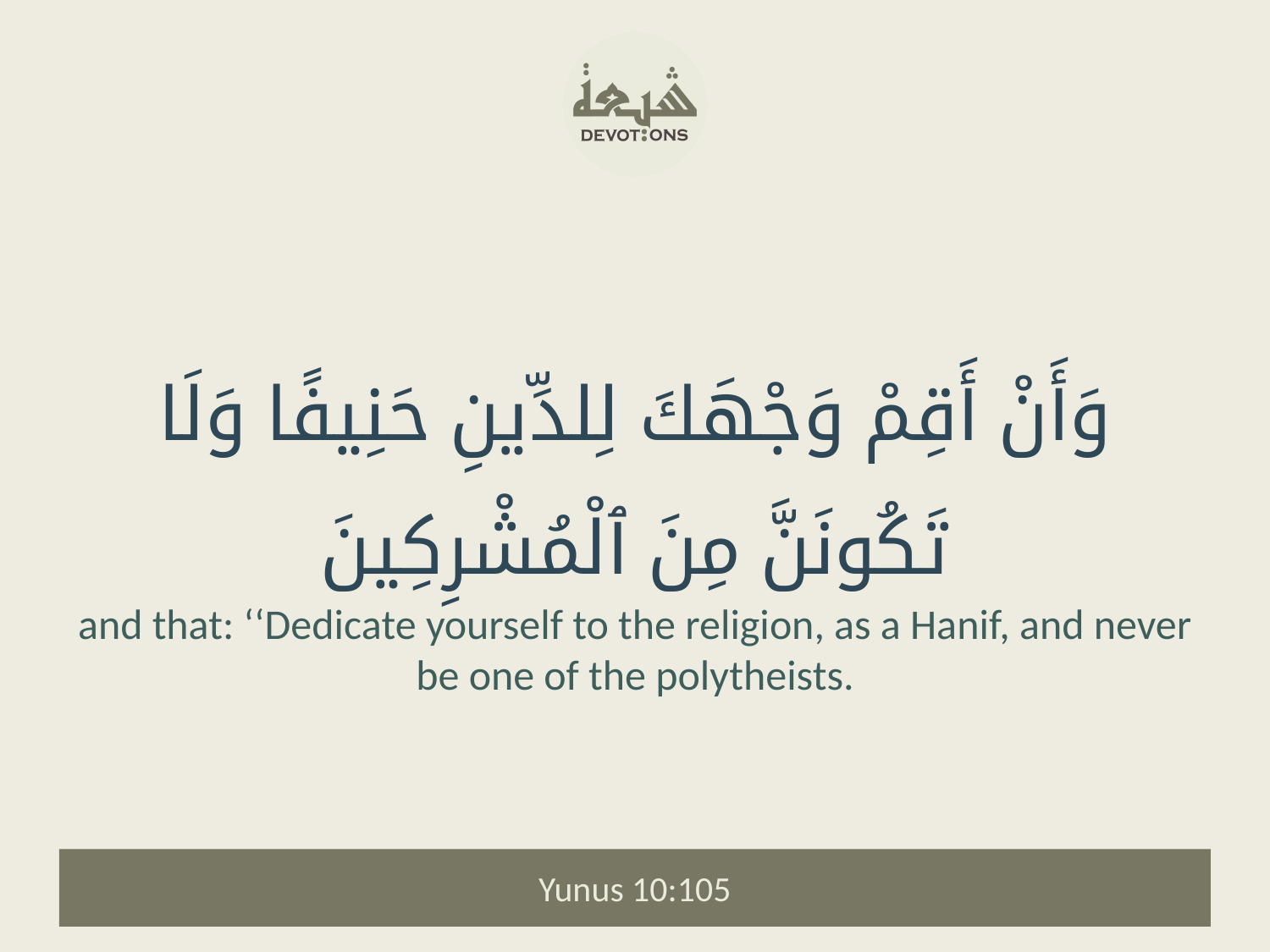

وَأَنْ أَقِمْ وَجْهَكَ لِلدِّينِ حَنِيفًا وَلَا تَكُونَنَّ مِنَ ٱلْمُشْرِكِينَ
and that: ‘‘Dedicate yourself to the religion, as a Hanif, and never be one of the polytheists.
Yunus 10:105